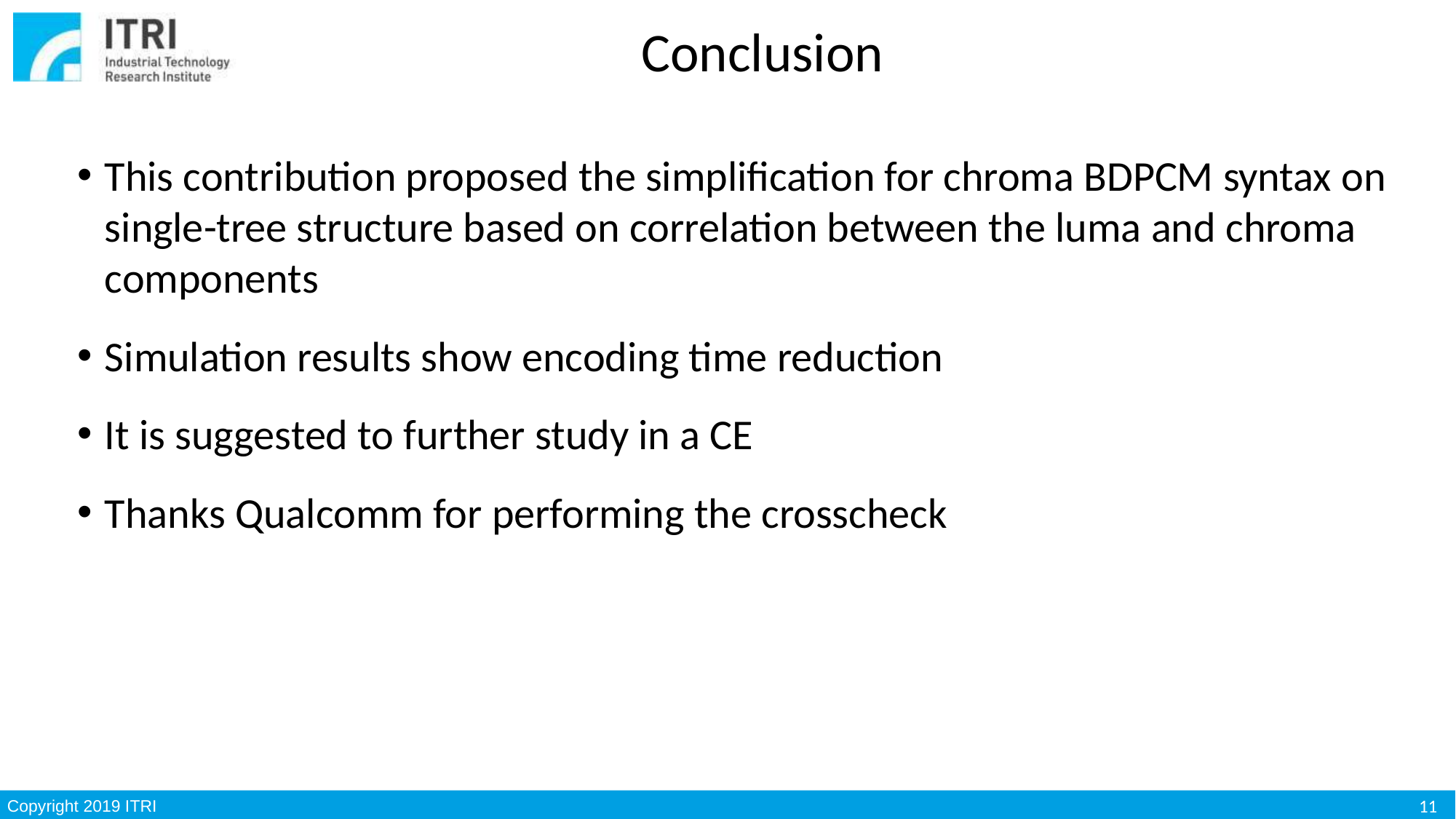

# Conclusion
This contribution proposed the simplification for chroma BDPCM syntax on single-tree structure based on correlation between the luma and chroma components
Simulation results show encoding time reduction
It is suggested to further study in a CE
Thanks Qualcomm for performing the crosscheck